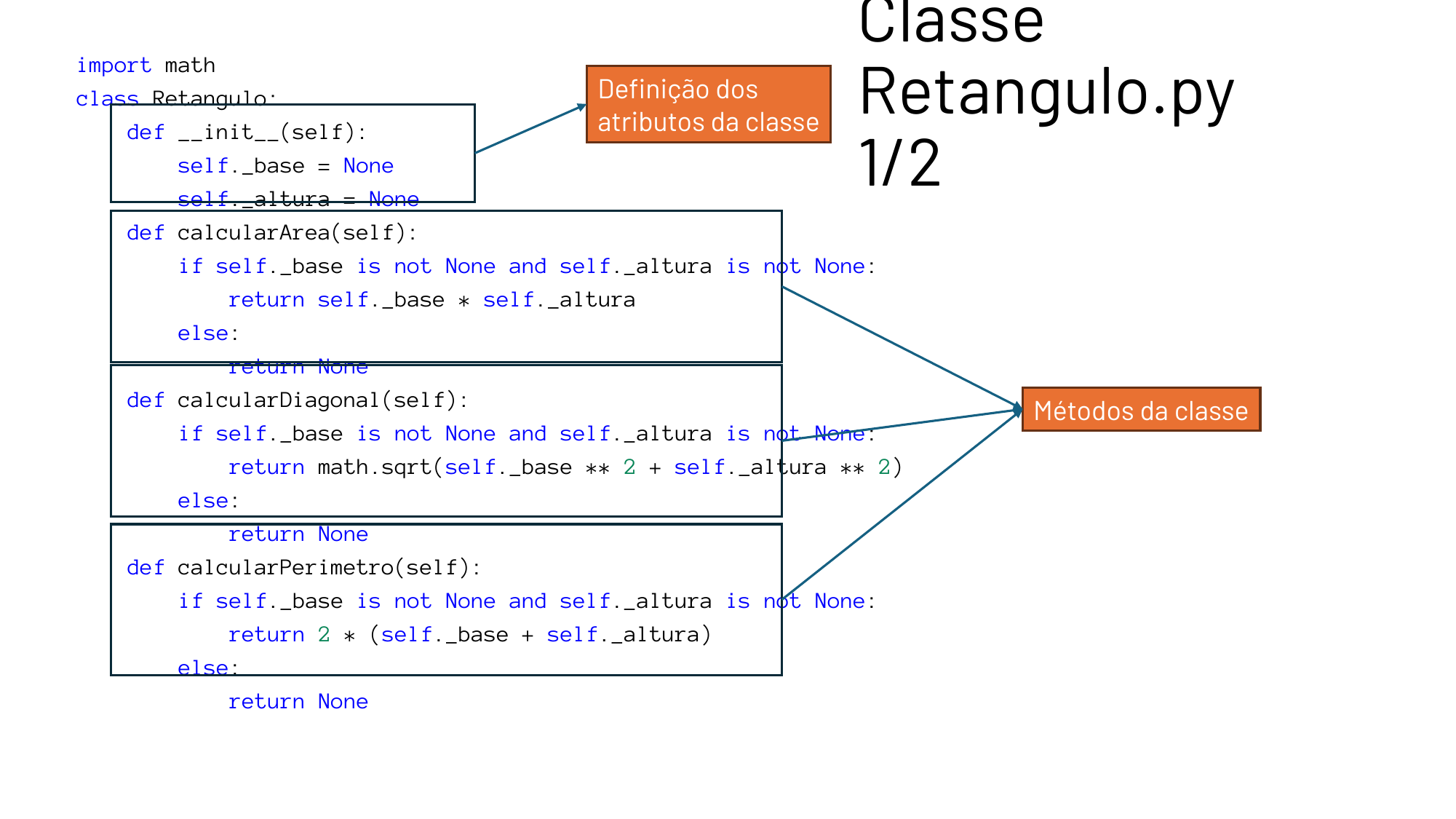

# Classe Retangulo.py 1/2
import math
class Retangulo:
    def __init__(self):
        self._base = None
        self._altura = None
    def calcularArea(self):
        if self._base is not None and self._altura is not None:
            return self._base * self._altura
        else:
            return None
    def calcularDiagonal(self):
        if self._base is not None and self._altura is not None:
            return math.sqrt(self._base ** 2 + self._altura ** 2)
        else:
            return None
    def calcularPerimetro(self):
        if self._base is not None and self._altura is not None:
            return 2 * (self._base + self._altura)
        else:
            return None

Definição dos
atributos da classe

Métodos da classe